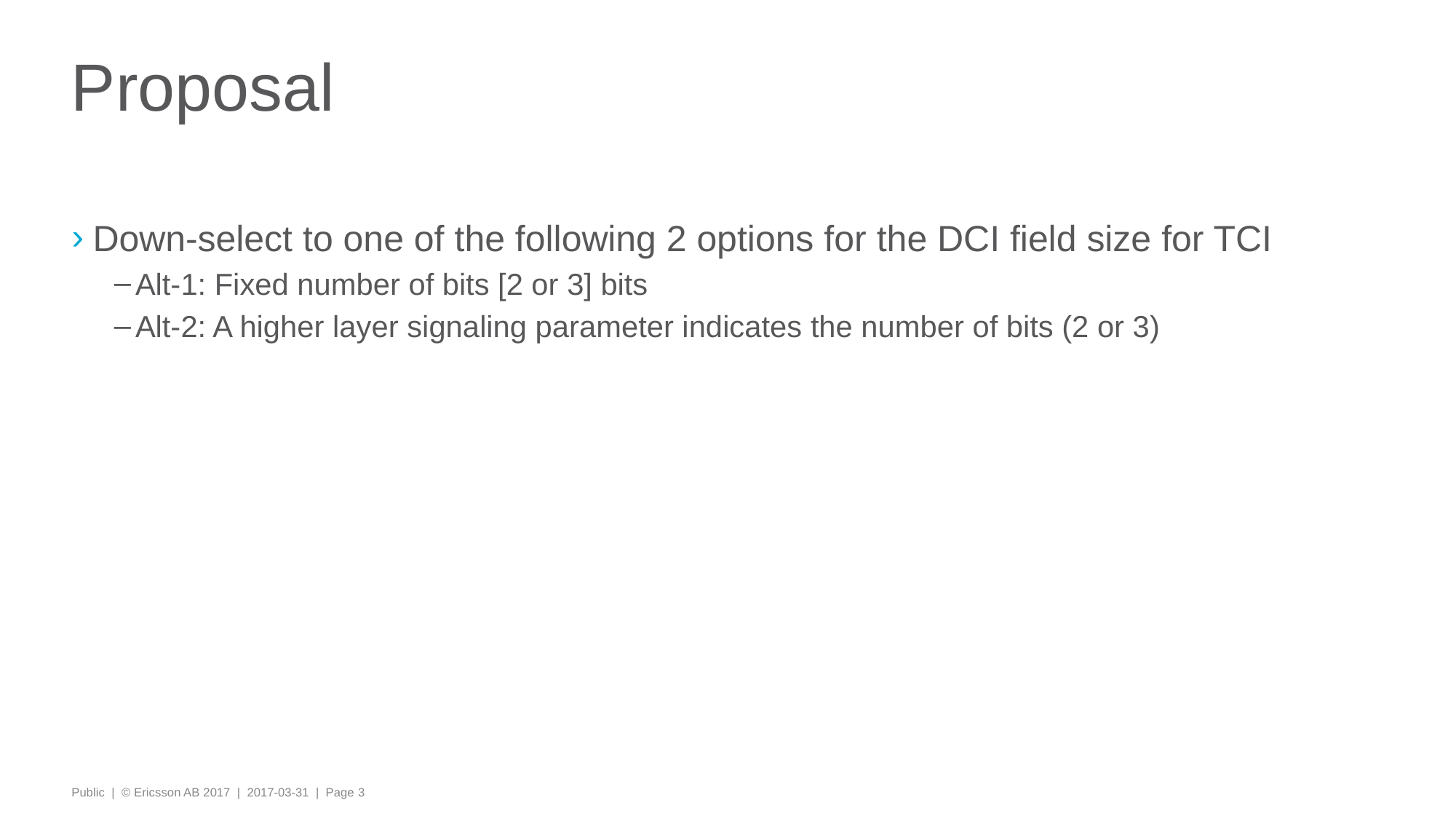

# Proposal
Down-select to one of the following 2 options for the DCI field size for TCI
Alt-1: Fixed number of bits [2 or 3] bits
Alt-2: A higher layer signaling parameter indicates the number of bits (2 or 3)